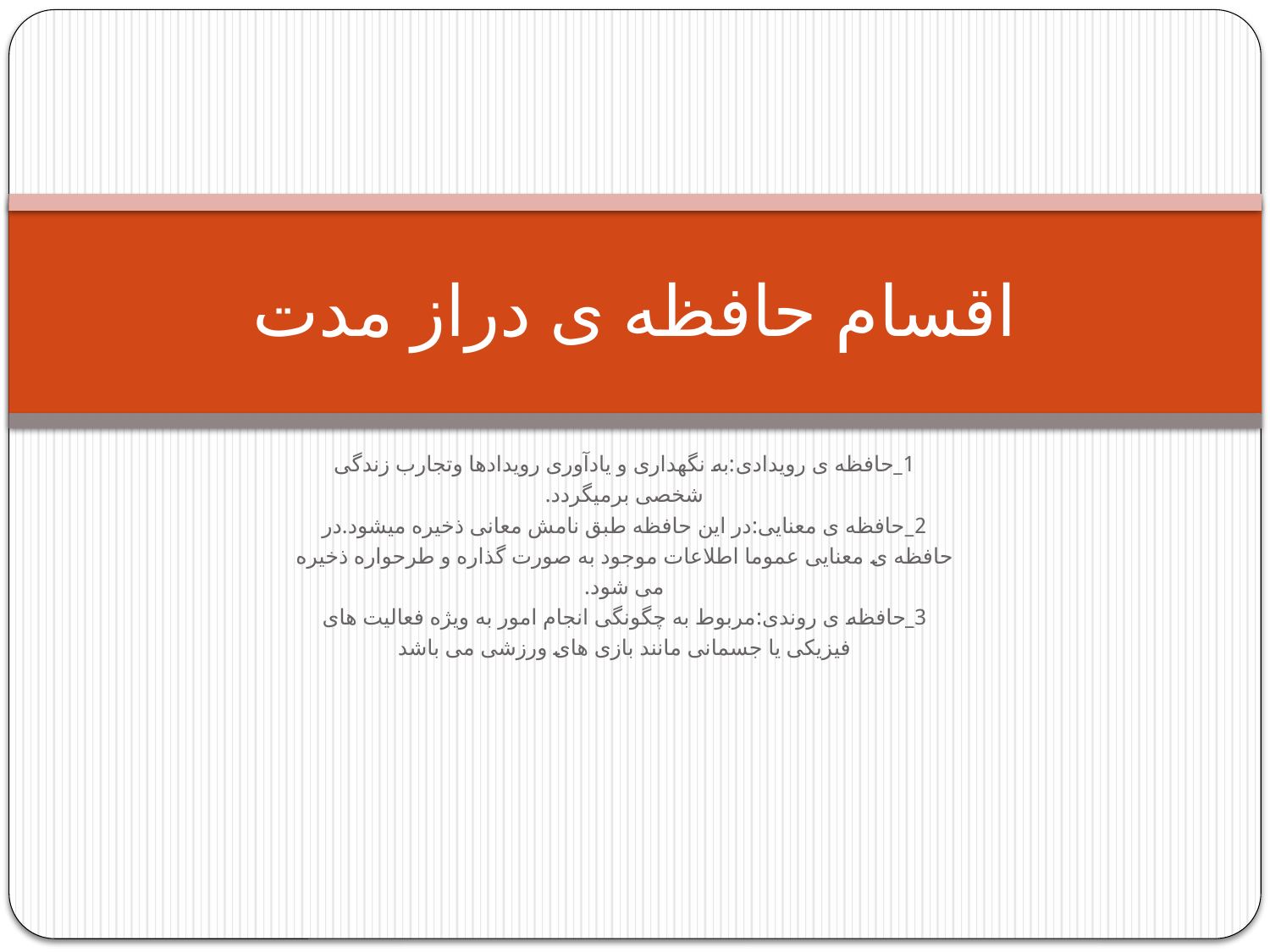

# اقسام حافظه ی دراز مدت
1_حافظه ی رویدادی:به نگهداری و یادآوری رویدادها وتجارب زندگی
شخصی برمیگردد.
2_حافظه ی معنایی:در این حافظه طبق نامش معانی ذخیره میشود.در
حافظه ی معنایی عموما اطلاعات موجود به صورت گذاره و طرحواره ذخیره
می شود.
3_حافظه ی روندی:مربوط به چگونگی انجام امور به ویژه فعالیت های
فیزیکی یا جسمانی مانند بازی های ورزشی می باشد